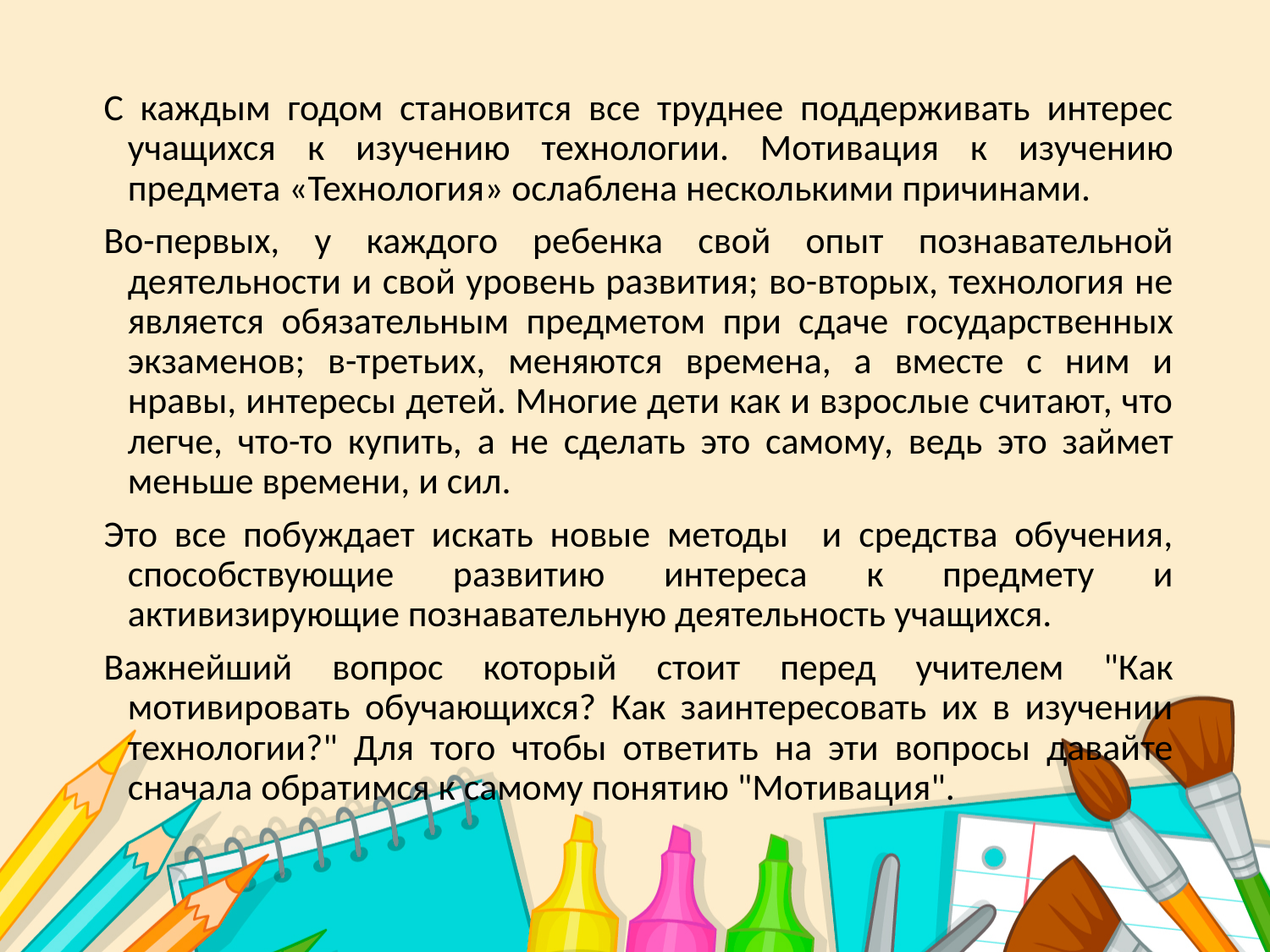

С каждым годом становится все труднее поддерживать интерес учащихся к изучению технологии. Мотивация к изучению предмета «Технология» ослаблена несколькими причинами.
Во-первых, у каждого ребенка свой опыт познавательной деятельности и свой уровень развития; во-вторых, технология не является обязательным предметом при сдаче государственных экзаменов; в-третьих, меняются времена, а вместе с ним и нравы, интересы детей. Многие дети как и взрослые считают, что легче, что-то купить, а не сделать это самому, ведь это займет меньше времени, и сил.
Это все побуждает искать новые методы  и средства обучения, способствующие развитию интереса к предмету и активизирующие познавательную деятельность учащихся.
Важнейший вопрос который стоит перед учителем "Как мотивировать обучающихся? Как заинтересовать их в изучении технологии?" Для того чтобы ответить на эти вопросы давайте сначала обратимся к самому понятию "Мотивация".